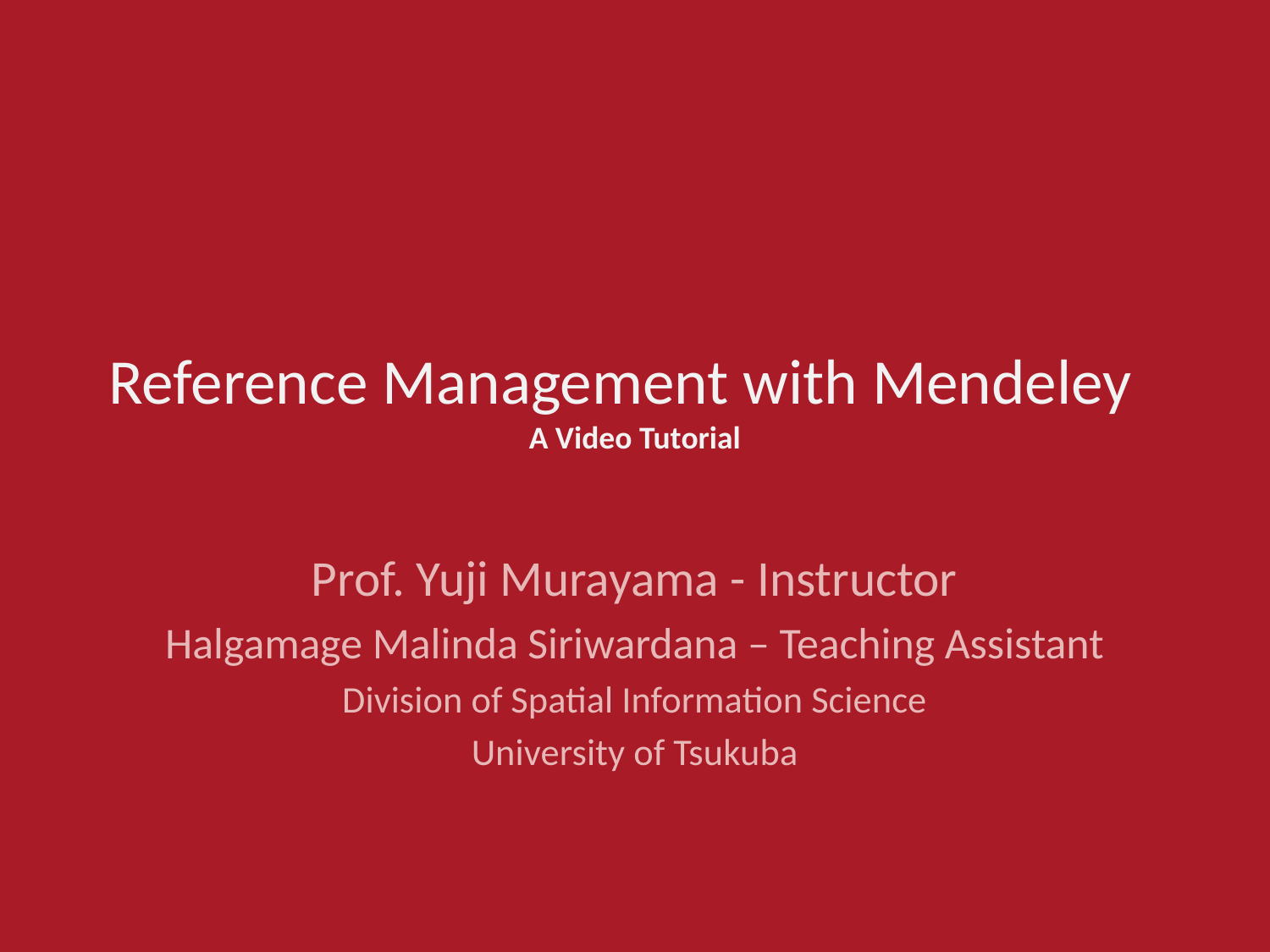

# Reference Management with Mendeley A Video Tutorial
Prof. Yuji Murayama - Instructor
Halgamage Malinda Siriwardana – Teaching Assistant
Division of Spatial Information Science
University of Tsukuba